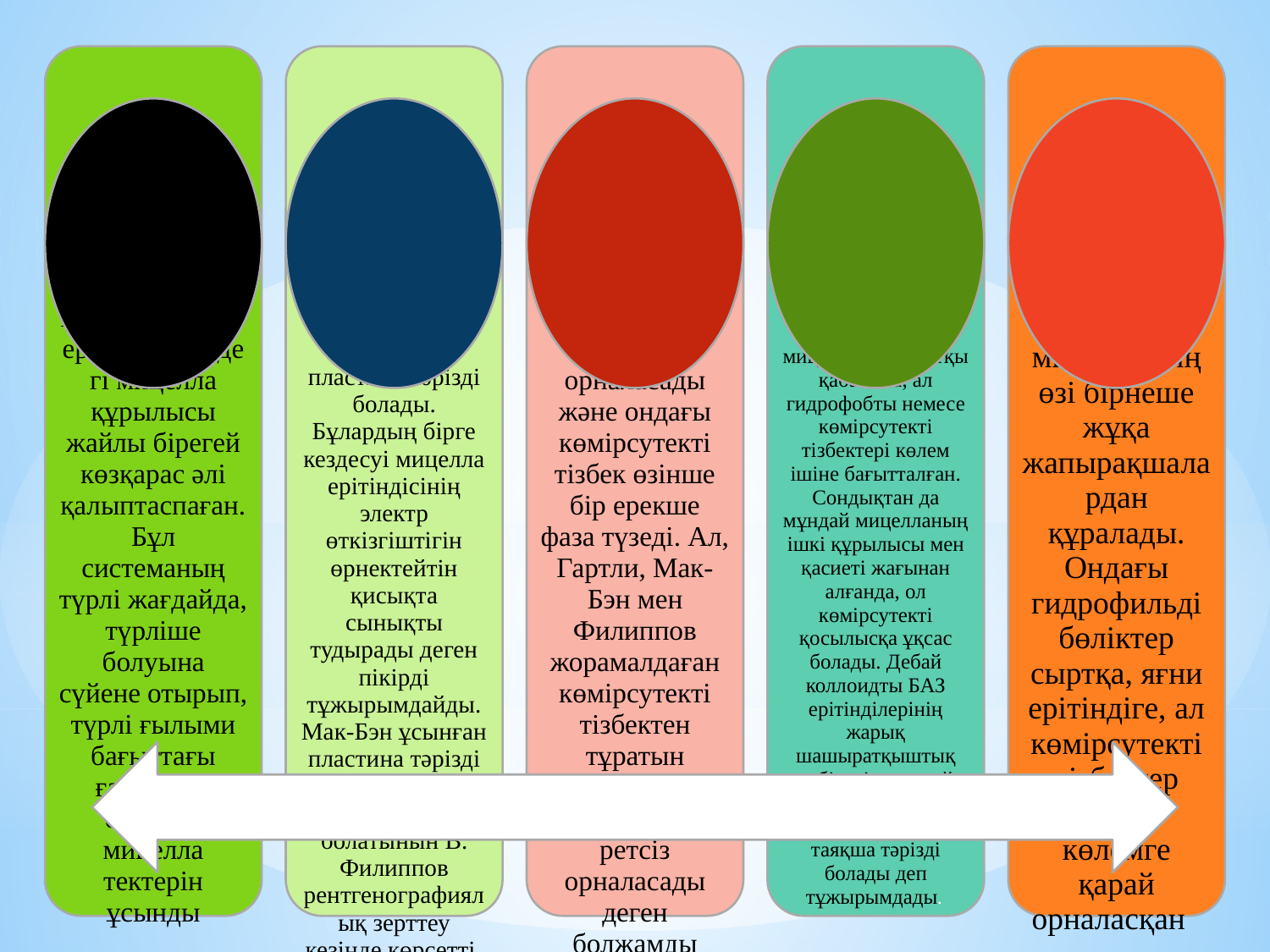

Дебай ұсынысына орай, таяқша тәрізді мицелланың өзі бірнеше жұқа жапырақшалардан құралады. Ондағы гидрофильді бөліктер сыртқа, яғни ерітіндіге, ал көмірсутекті тізбектер шекті көлемге қарай орналасқан
   Гартли ұсынған мицелланың түрі шар тәрізді. Ондағы гидрофильді, яғни полюсті бөліктер мицелланың сыртқы қабатына, ал гидрофобты немесе көмірсутекті тізбектері көлем ішіне бағытталған. Сондықтан да мұндай мицелланың ішкі құрылысы мен қасиеті жағынан алғанда, ол көмірсутекті қосылысқа ұқсас болады. Дебай коллоидты БАЗ ерітінділерінің жарық шашыратқыштық қабілетін зерттей келіп, ондағы мицелланың түрі таяқша тәрізді болады деп тұжырымдады.
   Мицелла құрылысы. Қазіргі кезде коллоидты БАЗ ерітінділеріндегі мицелла құрылысы жайлы бірегей көзқарас әлі қалыптаспаған. Бұл системаның түрлі жағдайда, түрліше болуына сүйене отырып, түрлі ғылыми бағыттағы ғалымдар бірнеше мицелла тектерін ұсынды
11